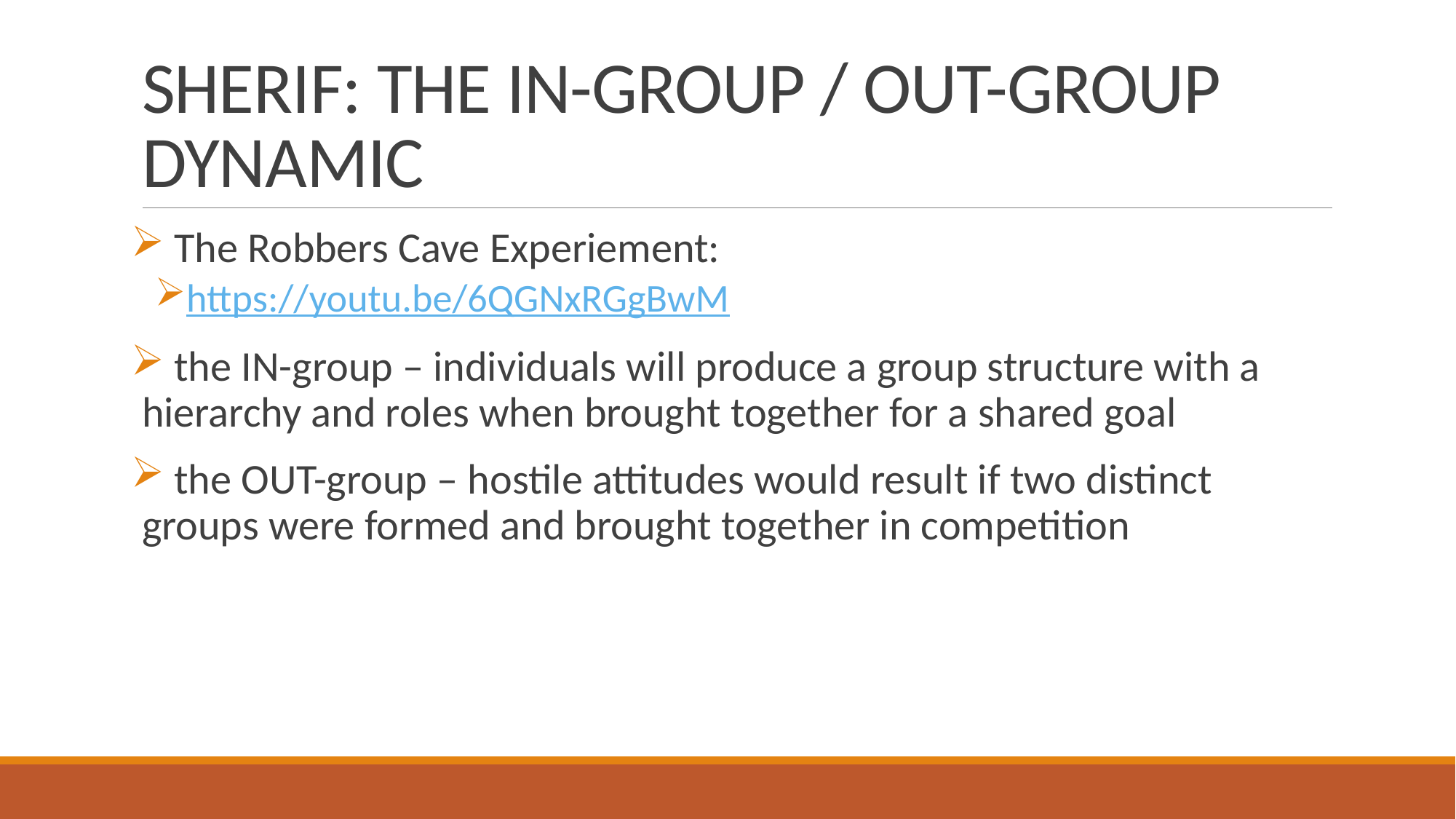

# SHERIF: THE IN-GROUP / OUT-GROUP DYNAMIC
 The Robbers Cave Experiement:
https://youtu.be/6QGNxRGgBwM
 the IN-group – individuals will produce a group structure with a hierarchy and roles when brought together for a shared goal
 the OUT-group – hostile attitudes would result if two distinct groups were formed and brought together in competition